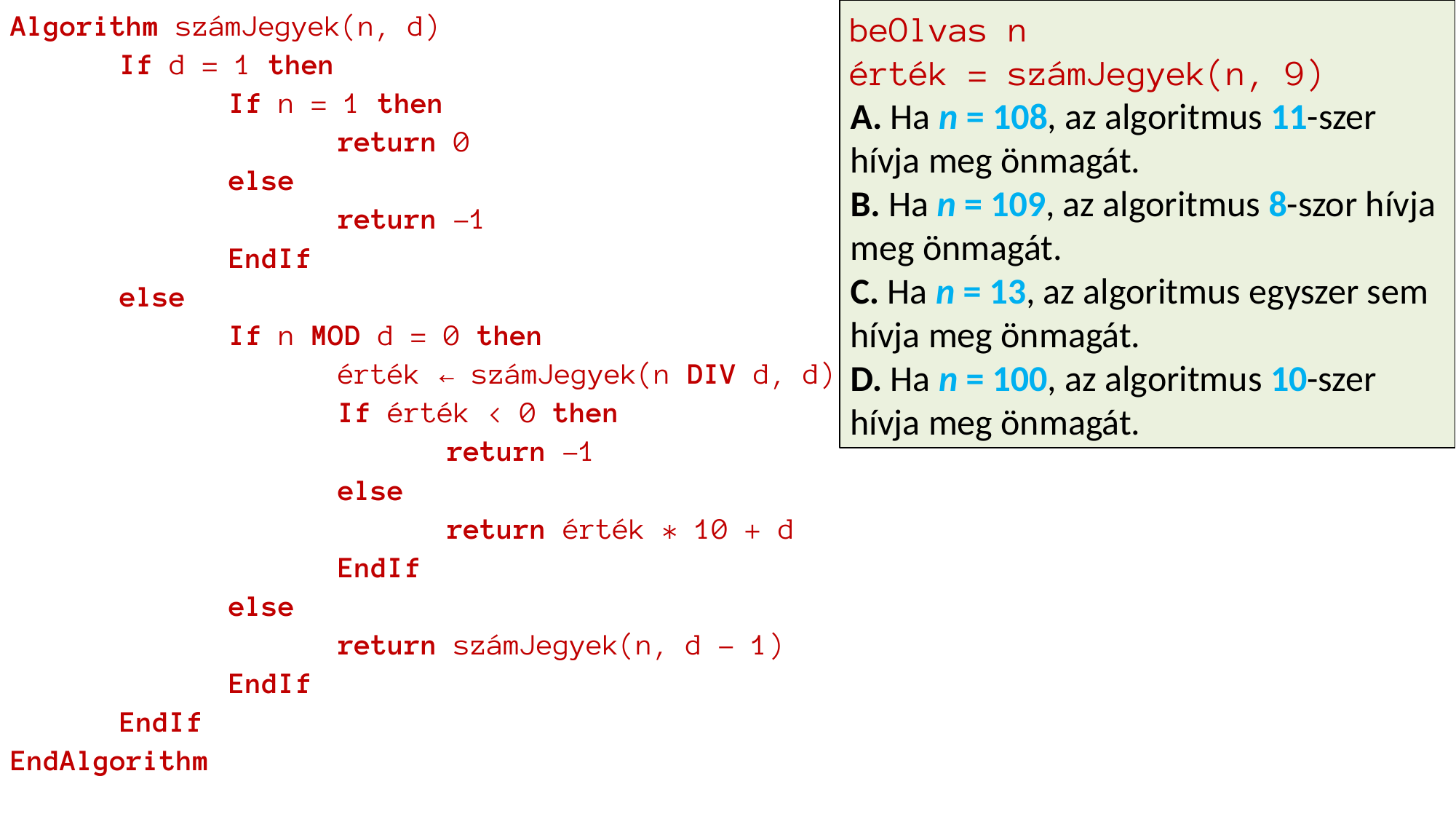

Algorithm számJegyek(n, d)
	If d = 1 then
		If n = 1 then
			return 0
		else
			return -1
		EndIf
	else
		If n MOD d = 0 then
			érték ← számJegyek(n DIV d, d)
			If érték < 0 then
				return -1
			else
				return érték * 10 + d
			EndIf
		else
			return számJegyek(n, d - 1)
		EndIf
	EndIf
EndAlgorithm
beOlvas n
érték = számJegyek(n, 9)
A. Ha n = 108, az algoritmus 11-szer hívja meg önmagát.
B. Ha n = 109, az algoritmus 8-szor hívja meg önmagát.
C. Ha n = 13, az algoritmus egy­szer sem hívja meg önmagát.
D. Ha n = 100, az algoritmus 10-szer hívja meg önmagát.